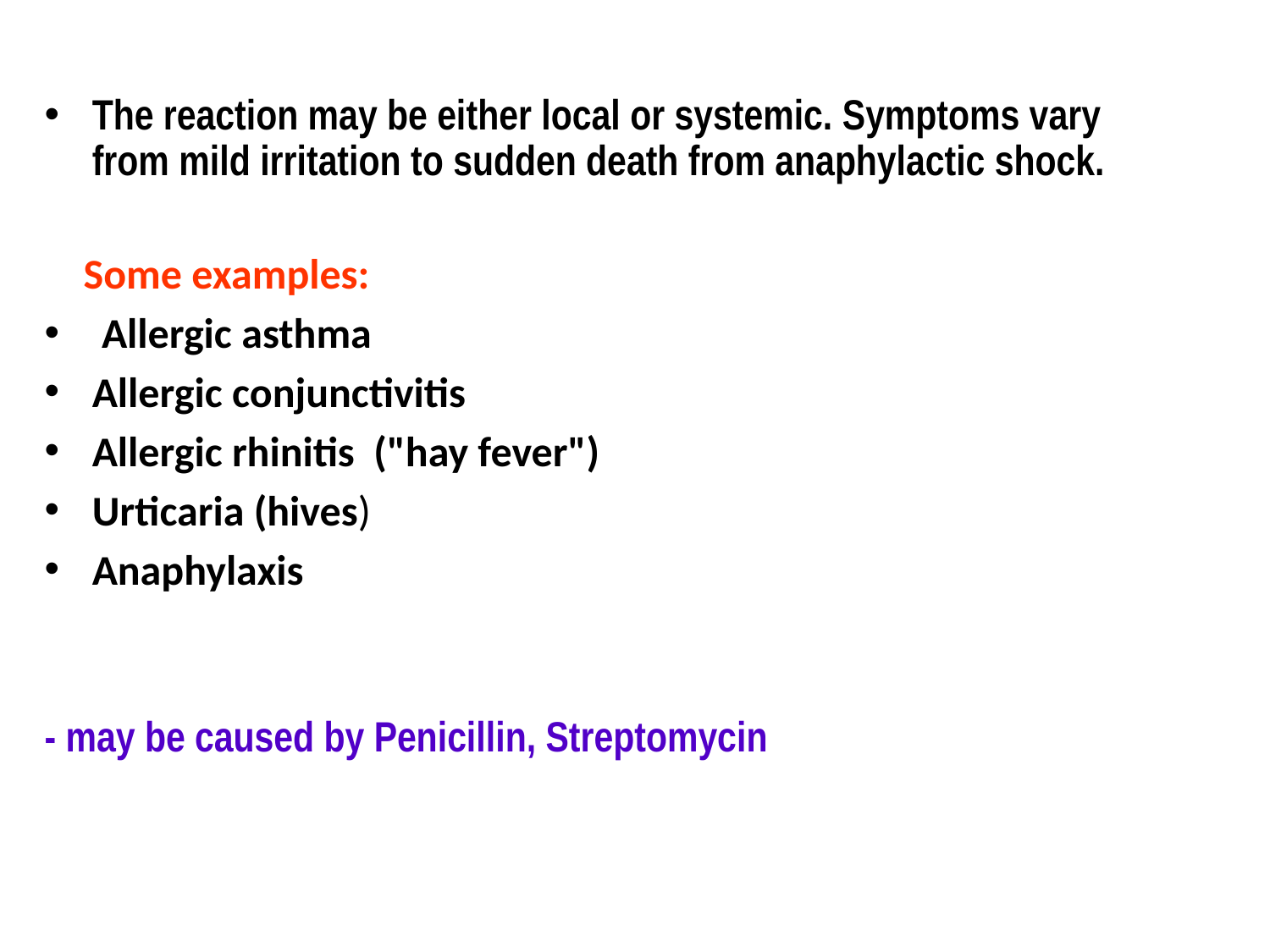

The reaction may be either local or systemic. Symptoms vary from mild irritation to sudden death from anaphylactic shock.

    Some examples:
 Allergic asthma
Allergic conjunctivitis
Allergic rhinitis  ("hay fever")
Urticaria (hives)
Anaphylaxis

- may be caused by Penicillin, Streptomycin